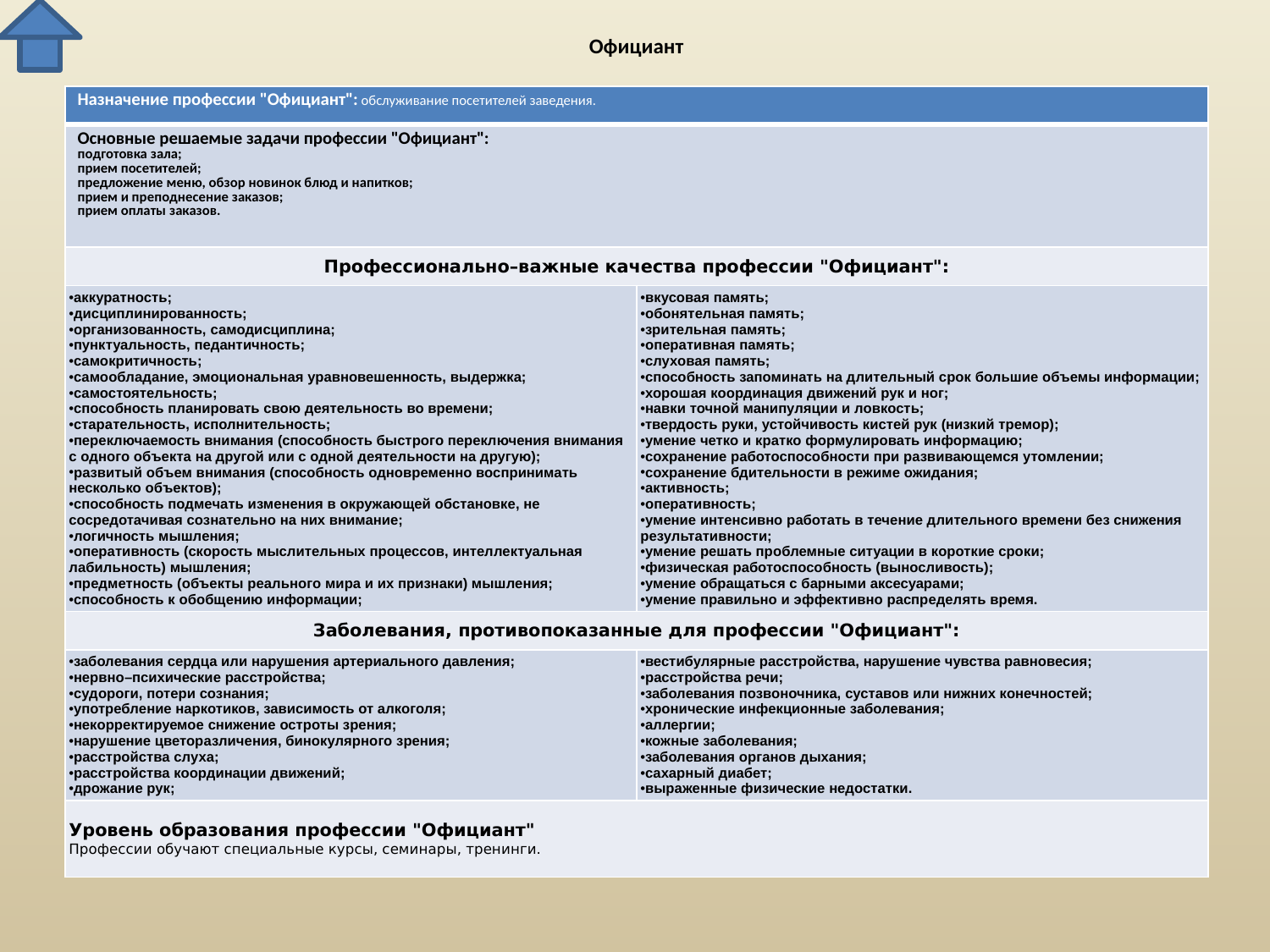

# Официант
| Назначение профессии "Официант": обслуживание посетителей заведения. |  |
| --- | --- |
| Основные решаемые задачи профессии "Официант": подготовка зала; прием посетителей; предложение меню, обзор новинок блюд и напитков; прием и преподнесение заказов; прием оплаты заказов. |  |
| Профессионально–важные качества профессии "Официант": |  |
| аккуратность; дисциплинированность; организованность, самодисциплина; пунктуальность, педантичность; самокритичность; самообладание, эмоциональная уравновешенность, выдержка; самостоятельность; способность планировать свою деятельность во времени; старательность, исполнительность; переключаемость внимания (способность быстрого переключения внимания с одного объекта на другой или с одной деятельности на другую); развитый объем внимания (способность одновременно воспринимать несколько объектов); способность подмечать изменения в окружающей обстановке, не сосредотачивая сознательно на них внимание; логичность мышления; оперативность (скорость мыслительных процессов, интеллектуальная лабильность) мышления; предметность (объекты реального мира и их признаки) мышления; способность к обобщению информации; | вкусовая память; обонятельная память; зрительная память; оперативная память; слуховая память; способность запоминать на длительный срок большие объемы информации; хорошая координация движений рук и ног; навки точной манипуляции и ловкость; твердость руки, устойчивость кистей рук (низкий тремор); умение четко и кратко формулировать информацию; сохранение работоспособности при развивающемся утомлении; сохранение бдительности в режиме ожидания; активность; оперативность; умение интенсивно работать в течение длительного времени без снижения результативности; умение решать проблемные ситуации в короткие сроки; физическая работоспособность (выносливость); умение обращаться с барными аксесуарами; умение правильно и эффективно распределять время. |
| Заболевания, противопоказанные для профессии "Официант": |  |
| заболевания сердца или нарушения артериального давления; нервно–психические расстройства; судороги, потери сознания; употребление наркотиков, зависимость от алкоголя; некорректируемое снижение остроты зрения; нарушение цветоразличения, бинокулярного зрения; расстройства слуха; расстройства координации движений; дрожание рук; | вестибулярные расстройства, нарушение чувства равновесия; расстройства речи; заболевания позвоночника, суставов или нижних конечностей; хронические инфекционные заболевания; аллергии; кожные заболевания; заболевания органов дыхания; сахарный диабет; выраженные физические недостатки. |
| Уровень образования профессии "Официант" Профессии обучают специальные курсы, семинары, тренинги. |  |